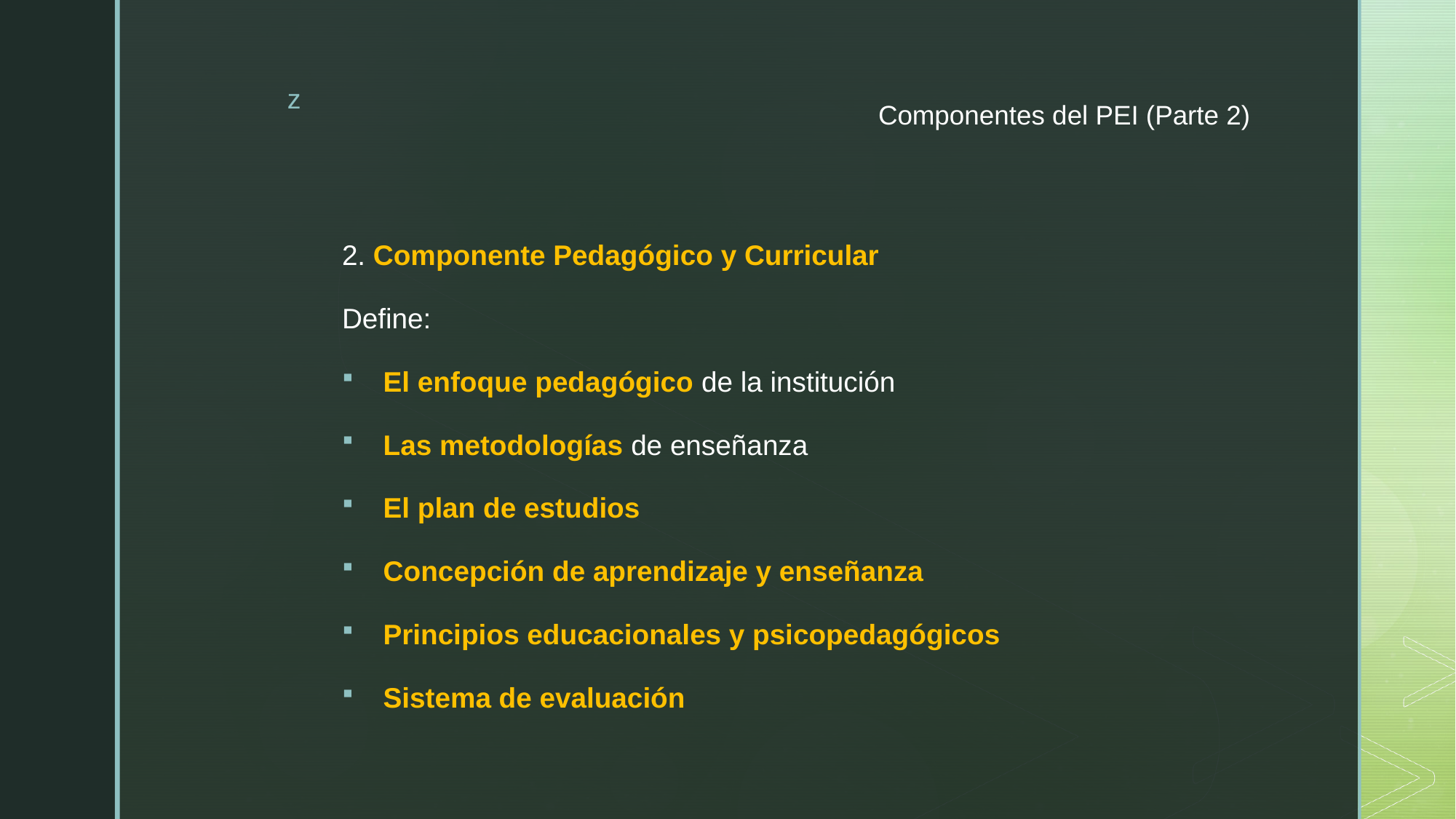

# Componentes del PEI (Parte 2)

2. Componente Pedagógico y Curricular
Define:
El enfoque pedagógico de la institución
Las metodologías de enseñanza
El plan de estudios
Concepción de aprendizaje y enseñanza
Principios educacionales y psicopedagógicos
Sistema de evaluación